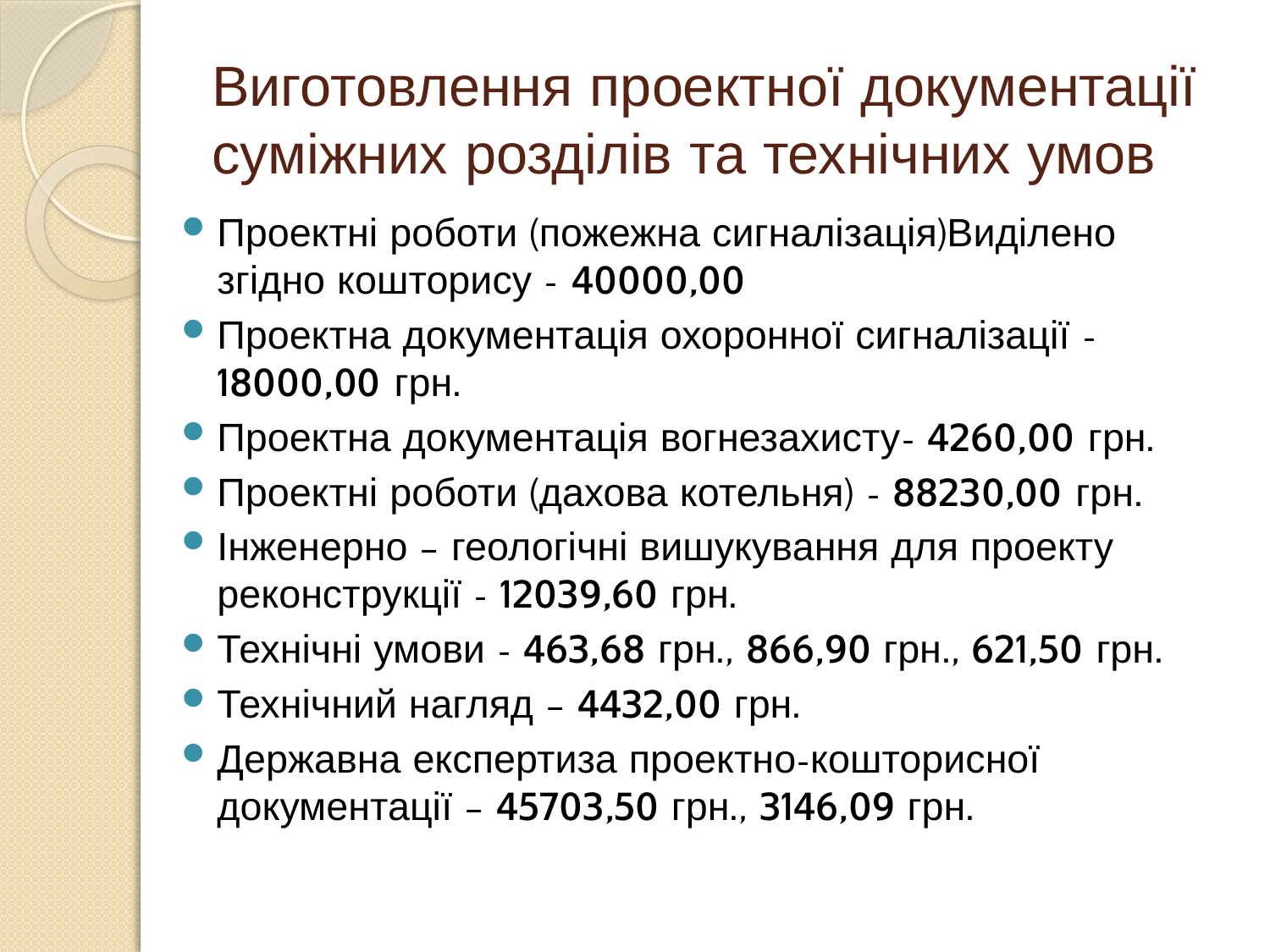

# Виготовлення проектної документації суміжних розділів та технічних умов
Проектні роботи (пожежна сигналізація)Виділено згідно кошторису - 40000,00
Проектна документація охоронної сигналізації - 18000,00 грн.
Проектна документація вогнезахисту- 4260,00 грн.
Проектні роботи (дахова котельня) - 88230,00 грн.
Інженерно – геологічні вишукування для проекту реконструкції - 12039,60 грн.
Технічні умови - 463,68 грн., 866,90 грн., 621,50 грн.
Технічний нагляд – 4432,00 грн.
Державна експертиза проектно-кошторисної документації – 45703,50 грн., 3146,09 грн.